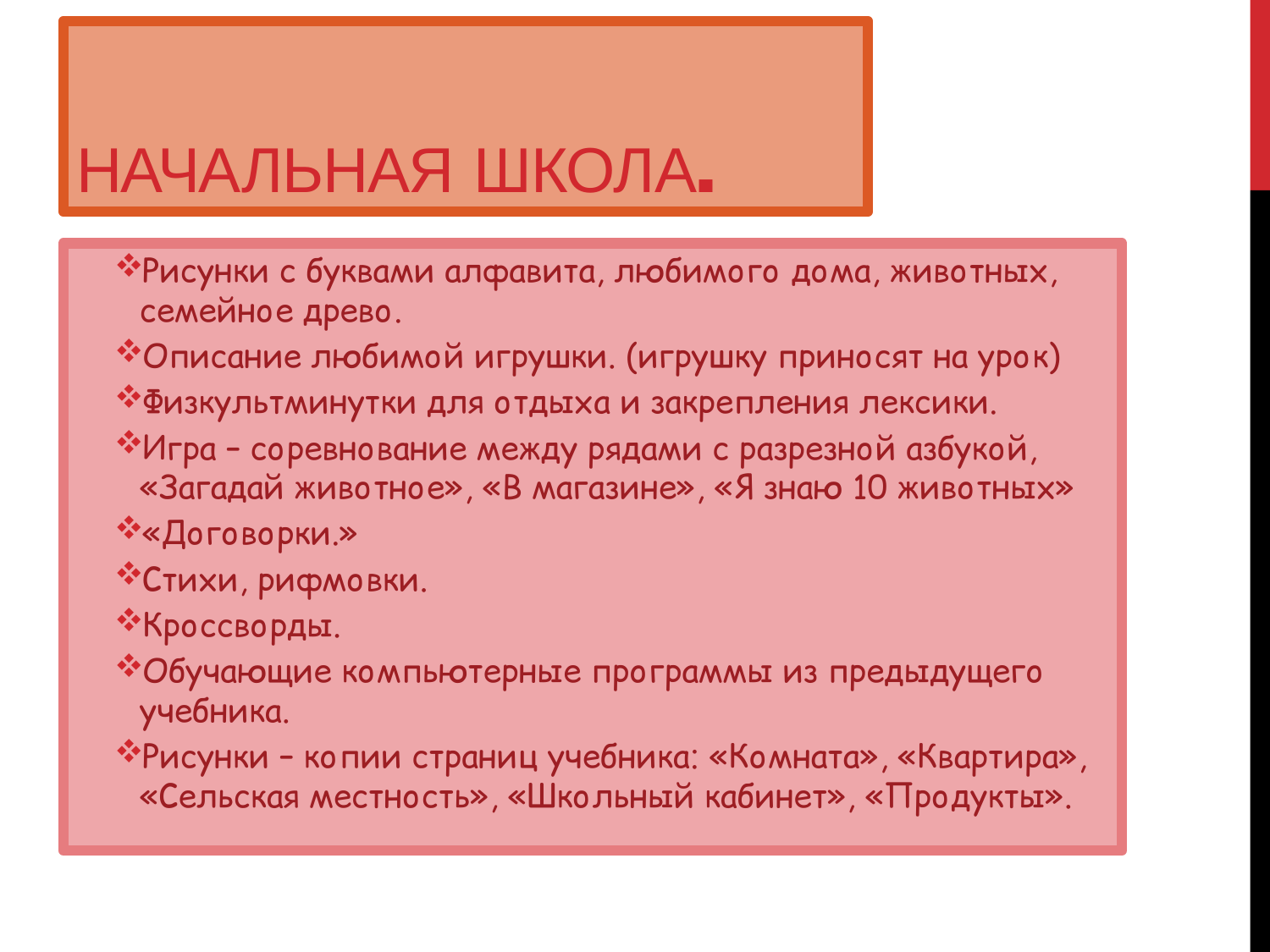

# Начальная школа.
Рисунки с буквами алфавита, любимого дома, животных, семейное древо.
Описание любимой игрушки. (игрушку приносят на урок)
Физкультминутки для отдыха и закрепления лексики.
Игра – соревнование между рядами с разрезной азбукой, «Загадай животное», «В магазине», «Я знаю 10 животных»
«Договорки.»
Стихи, рифмовки.
Кроссворды.
Обучающие компьютерные программы из предыдущего учебника.
Рисунки – копии страниц учебника: «Комната», «Квартира», «Сельская местность», «Школьный кабинет», «Продукты».